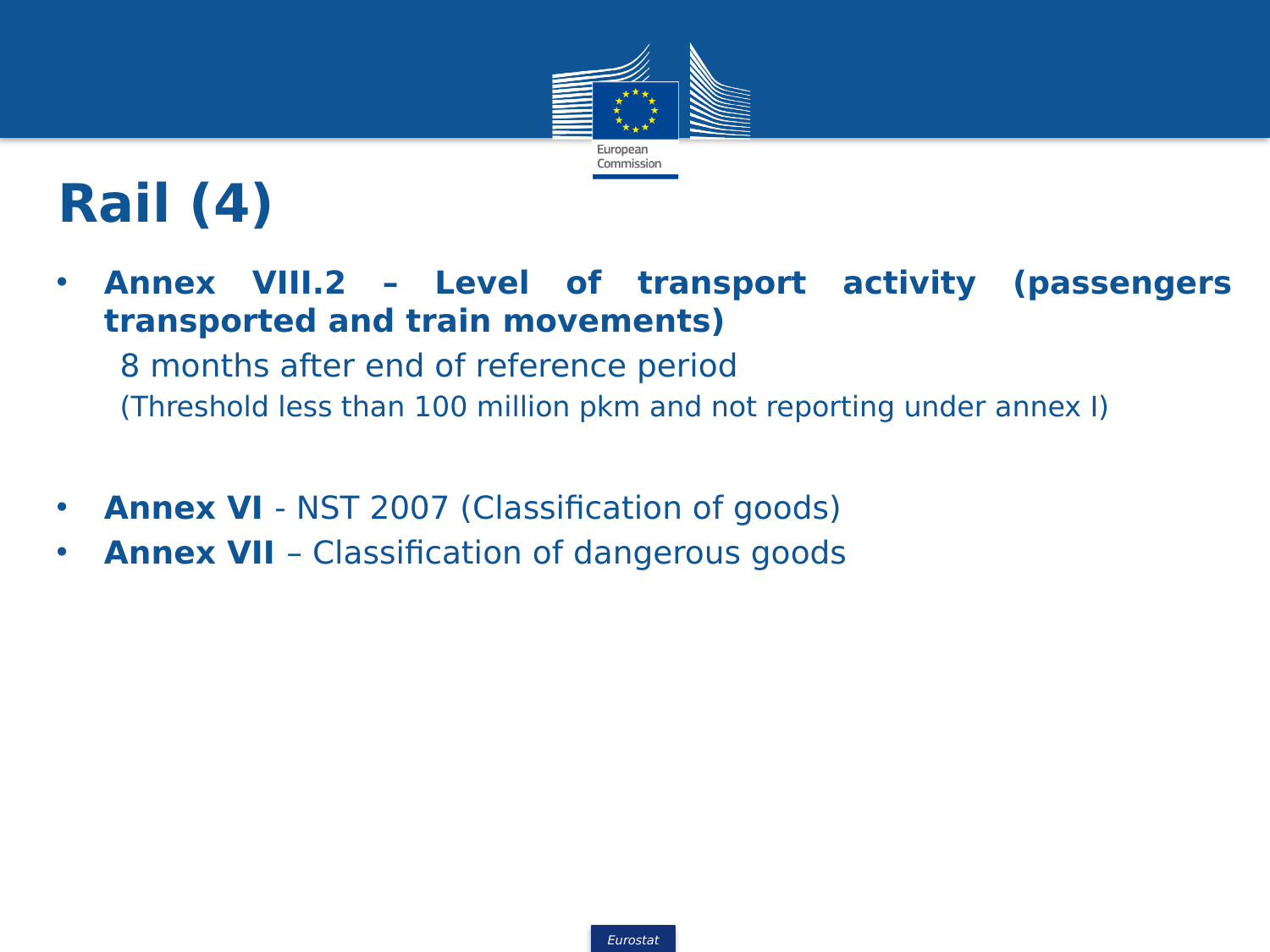

# Rail (4)
Annex VIII.2 – Level of transport activity (passengers transported and train movements)
8 months after end of reference period
(Threshold less than 100 million pkm and not reporting under annex I)

Annex VI - NST 2007 (Classification of goods)
Annex VII – Classification of dangerous goods